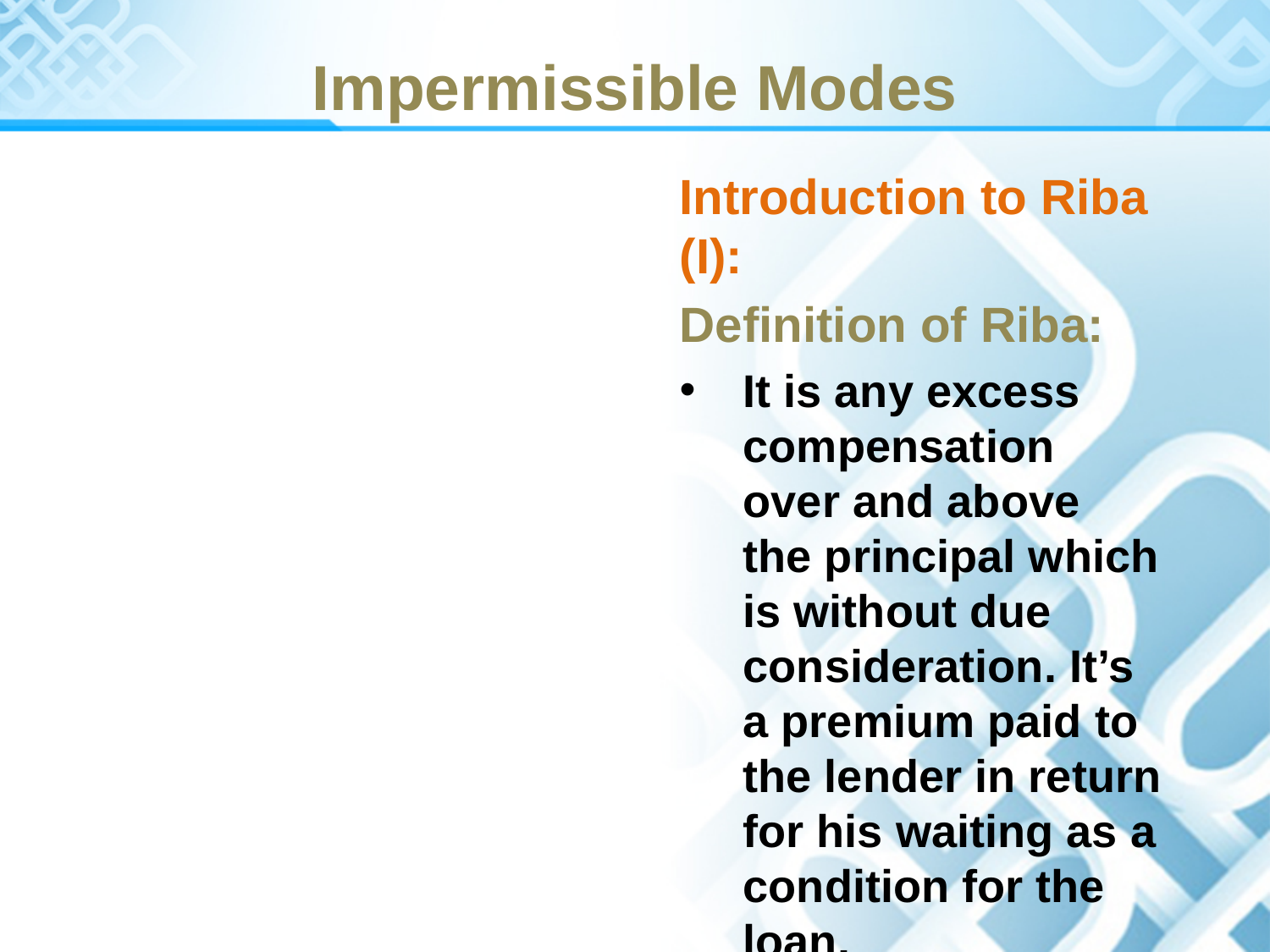

Impermissible Modes
Introduction to Riba (I):
Definition of Riba:
It is any excess compensation over and above the principal which is without due consideration. It’s a premium paid to the lender in return for his waiting as a condition for the loan.